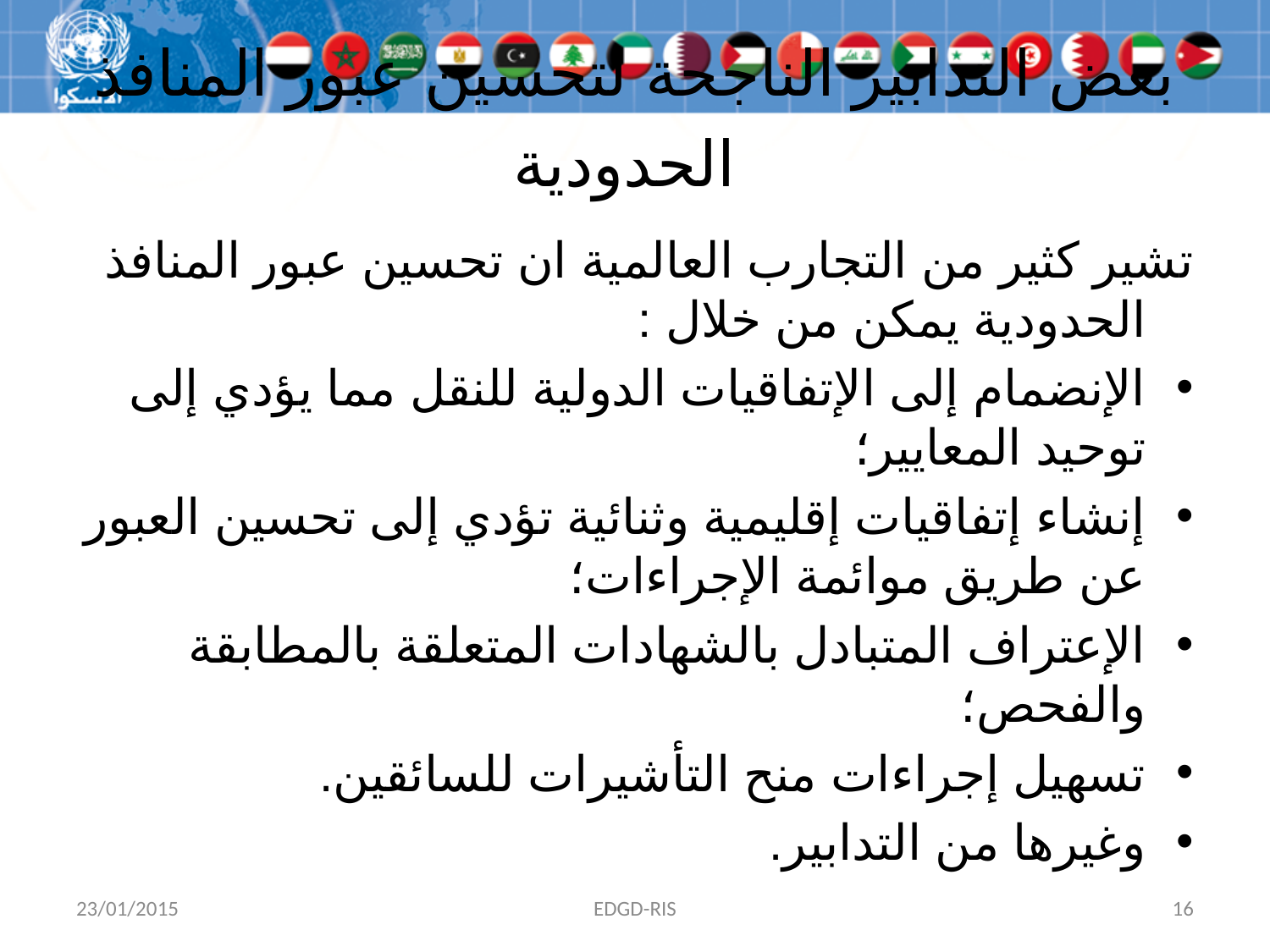

# بعض التدابير الناجحة لتحسين عبور المنافذ الحدودية
تشير كثير من التجارب العالمية ان تحسين عبور المنافذ الحدودية يمكن من خلال :
الإنضمام إلى الإتفاقيات الدولية للنقل مما يؤدي إلى توحيد المعايير؛
إنشاء إتفاقيات إقليمية وثنائية تؤدي إلى تحسين العبور عن طريق موائمة الإجراءات؛
الإعتراف المتبادل بالشهادات المتعلقة بالمطابقة والفحص؛
تسهيل إجراءات منح التأشيرات للسائقين.
وغيرها من التدابير.

23/01/2015
EDGD-RIS
16